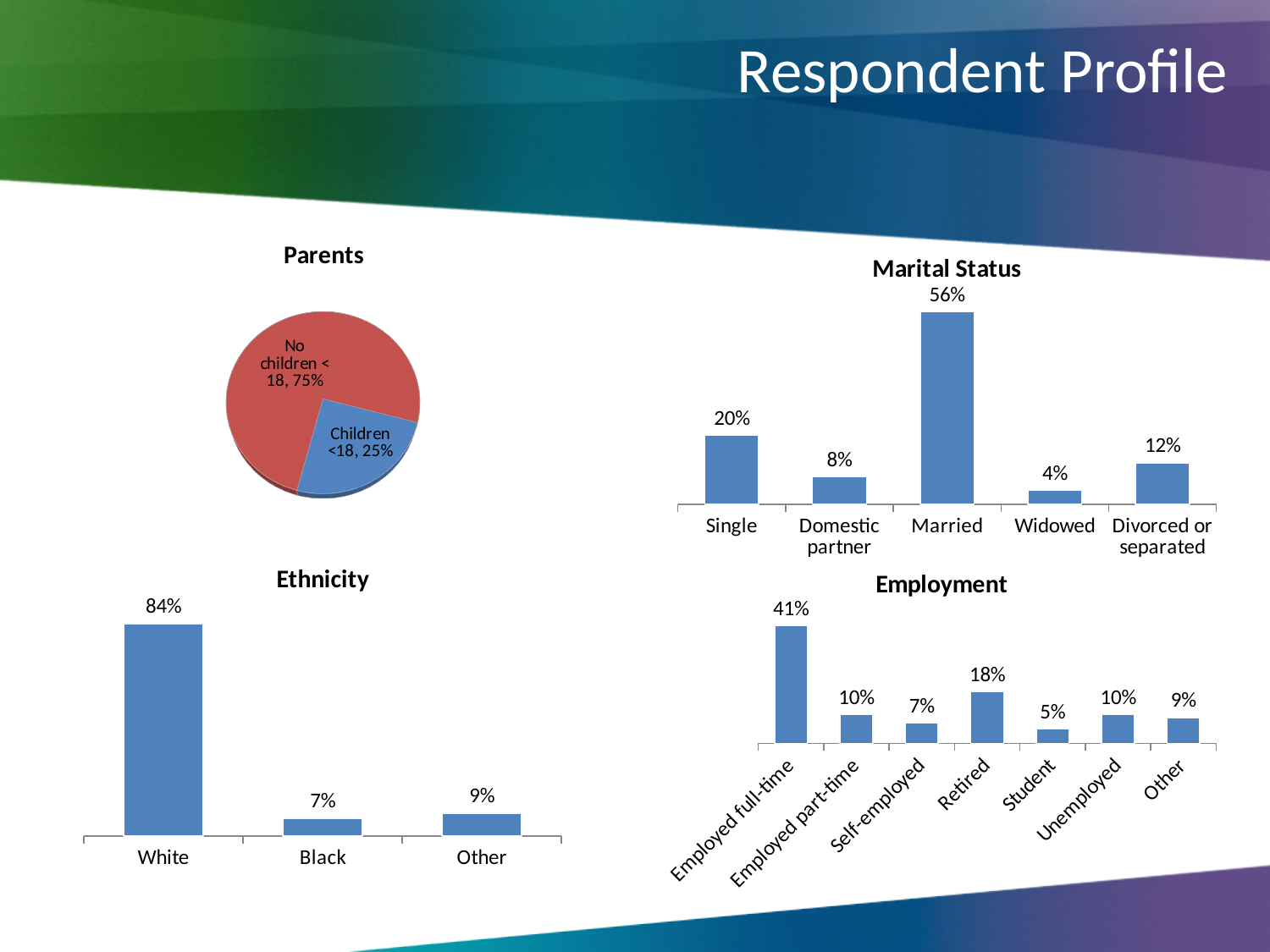

# Respondent Profile

[unsupported chart]

### Chart: Marital Status

| Category | Column1 |
|---|---|
| Single | 0.2 |
| Domestic partner | 0.08000000000000002 |
| Married | 0.56 |
| Widowed | 0.04000000000000001 |
| Divorced or separated | 0.12000000000000001 |

### Chart: Ethnicity

| Category | Column1 |
|---|---|
| White | 0.8400000000000001 |
| Black | 0.07000000000000002 |
| Other | 0.09000000000000001 |

### Chart: Employment

| Category | Column1 |
|---|---|
| Employed full-time | 0.41000000000000003 |
| Employed part-time | 0.1 |
| Self-employed | 0.07000000000000002 |
| Retired | 0.18000000000000002 |
| Student | 0.05 |
| Unemployed | 0.1 |
| Other | 0.09000000000000001 |